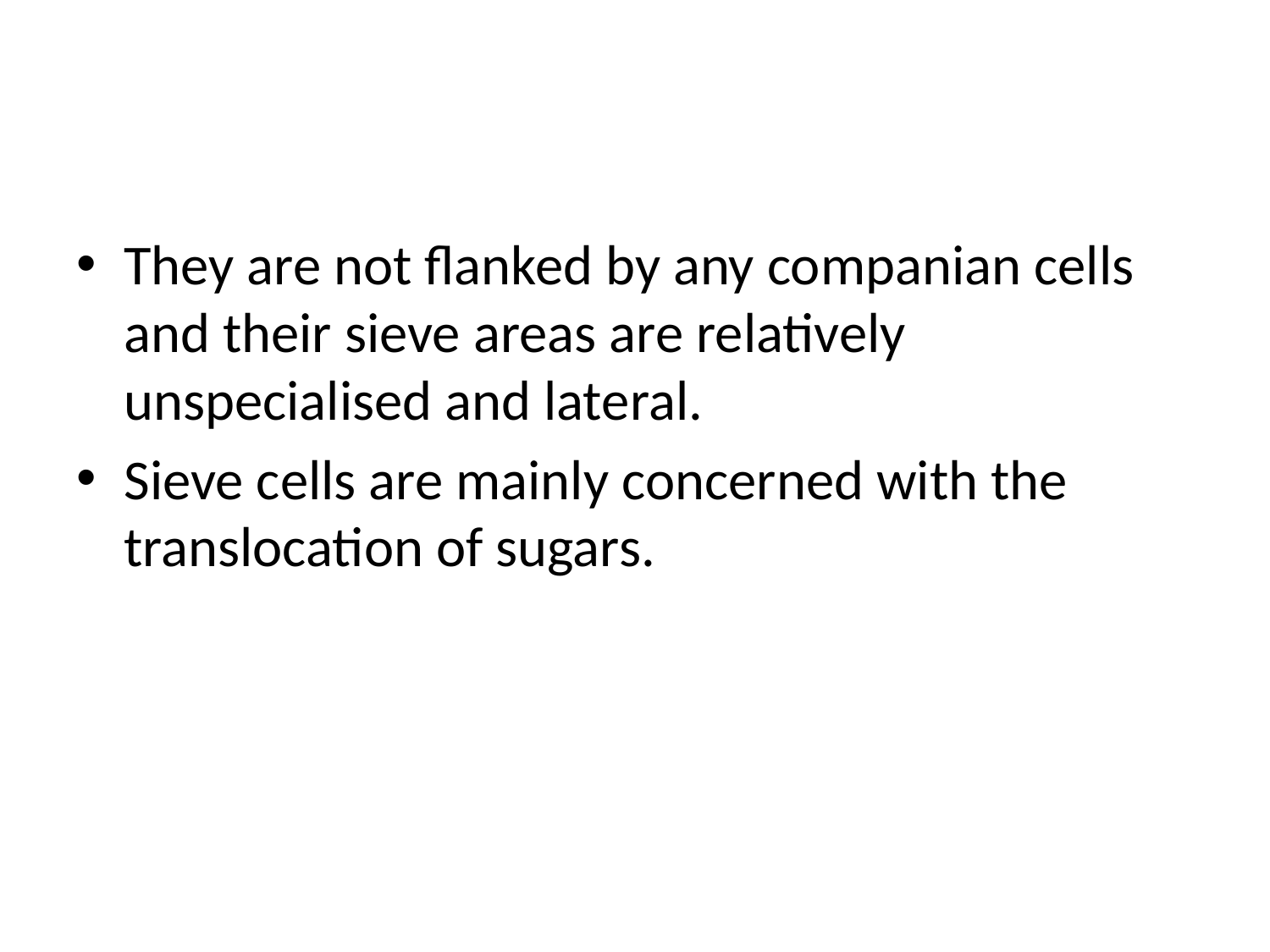

#
They are not flanked by any companian cells and their sieve areas are relatively unspecialised and lateral.
Sieve cells are mainly concerned with the translocation of sugars.